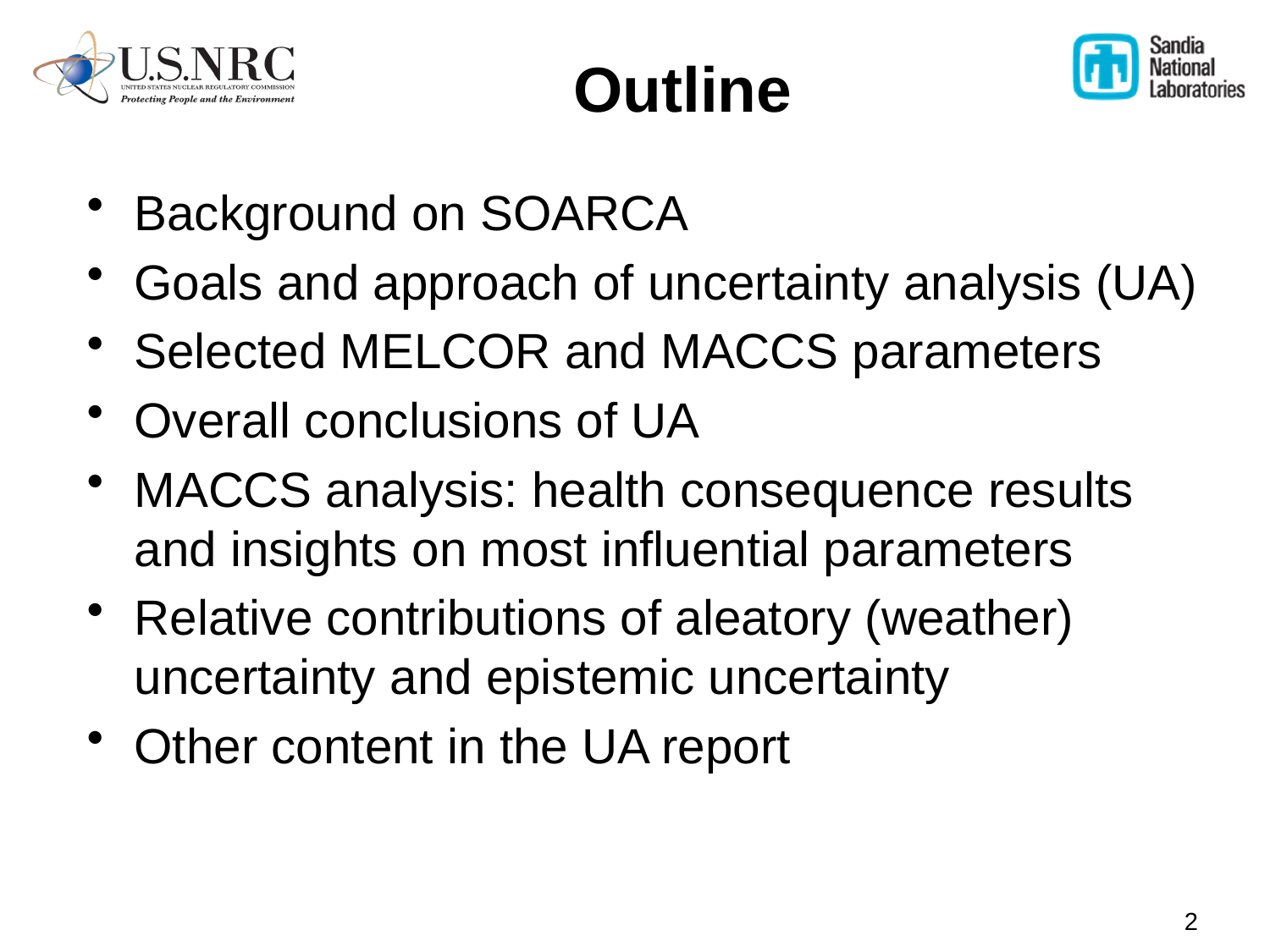

# Outline

Background on SOARCA
Goals and approach of uncertainty analysis (UA)
Selected MELCOR and MACCS parameters
Overall conclusions of UA
MACCS analysis: health consequence results and insights on most influential parameters
Relative contributions of aleatory (weather) uncertainty and epistemic uncertainty
Other content in the UA report

2